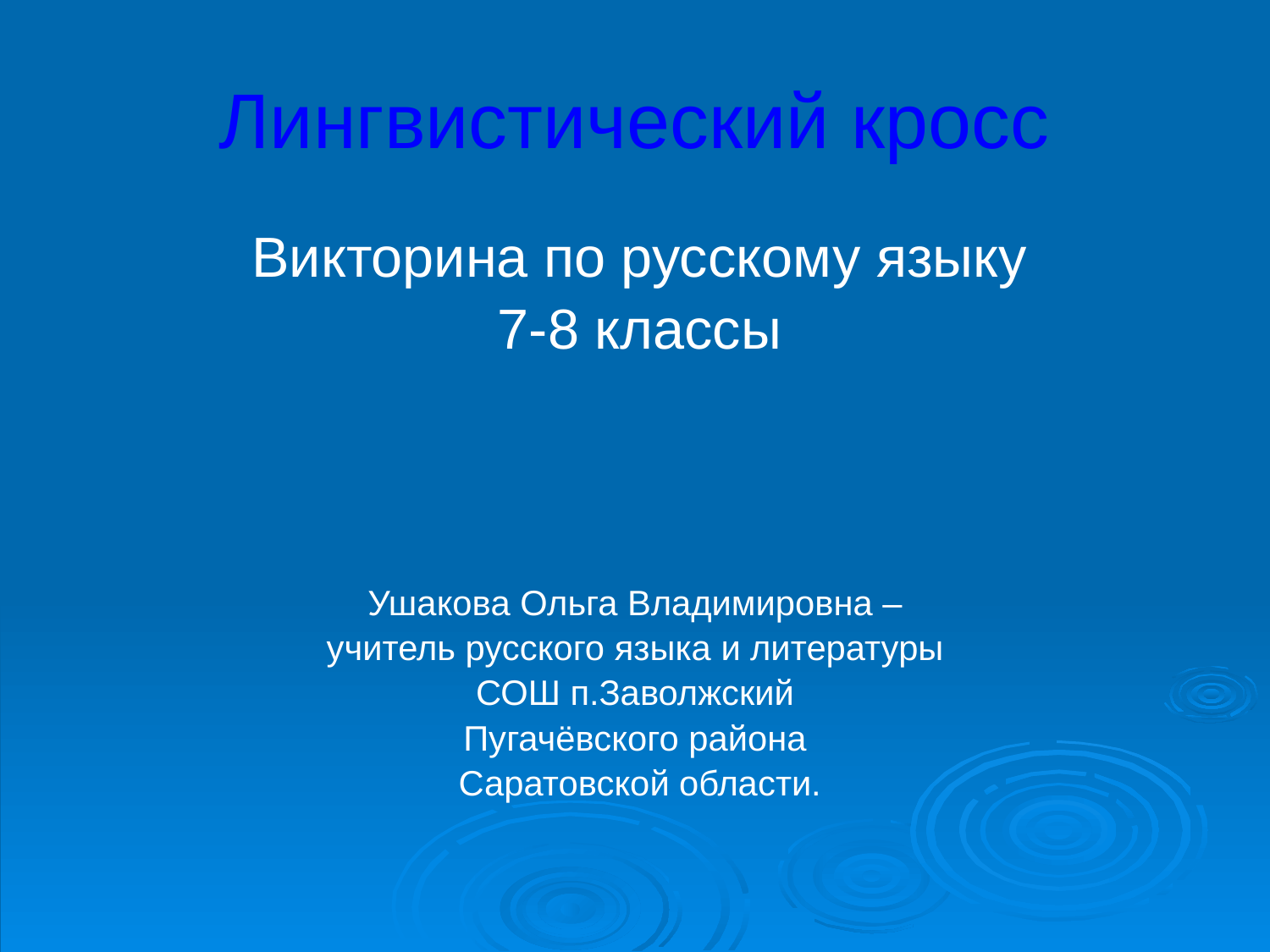

# Лингвистический кросс
Викторина по русскому языку
7-8 классы

Ушакова Ольга Владимировна –
учитель русского языка и литературы
СОШ п.Заволжский
Пугачёвского района
Саратовской области.